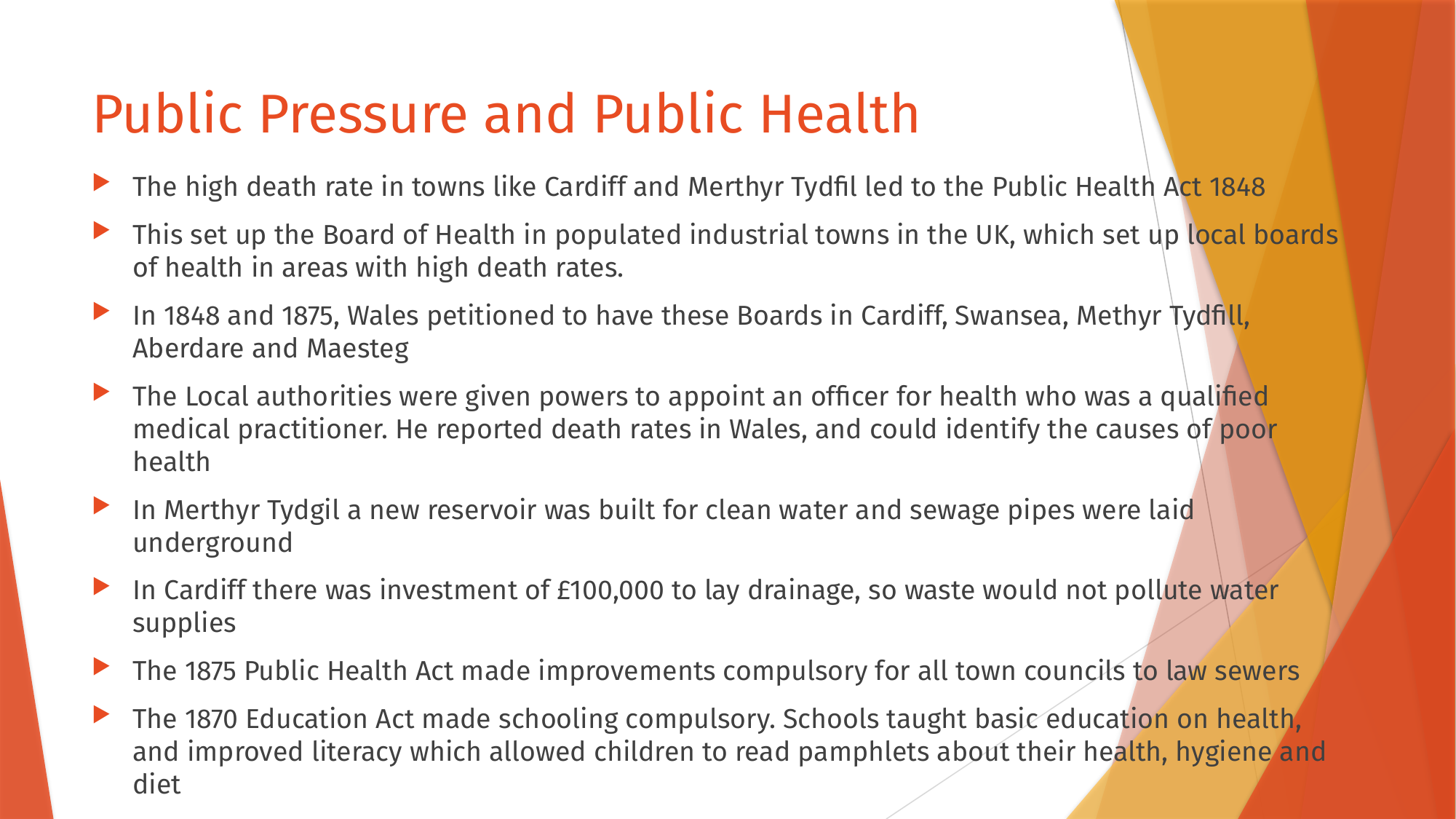

# Public Pressure and Public Health
The high death rate in towns like Cardiff and Merthyr Tydfil led to the Public Health Act 1848
This set up the Board of Health in populated industrial towns in the UK, which set up local boards of health in areas with high death rates.
In 1848 and 1875, Wales petitioned to have these Boards in Cardiff, Swansea, Methyr Tydfill, Aberdare and Maesteg
The Local authorities were given powers to appoint an officer for health who was a qualified medical practitioner. He reported death rates in Wales, and could identify the causes of poor health
In Merthyr Tydgil a new reservoir was built for clean water and sewage pipes were laid underground
In Cardiff there was investment of £100,000 to lay drainage, so waste would not pollute water supplies
The 1875 Public Health Act made improvements compulsory for all town councils to law sewers
The 1870 Education Act made schooling compulsory. Schools taught basic education on health, and improved literacy which allowed children to read pamphlets about their health, hygiene and diet